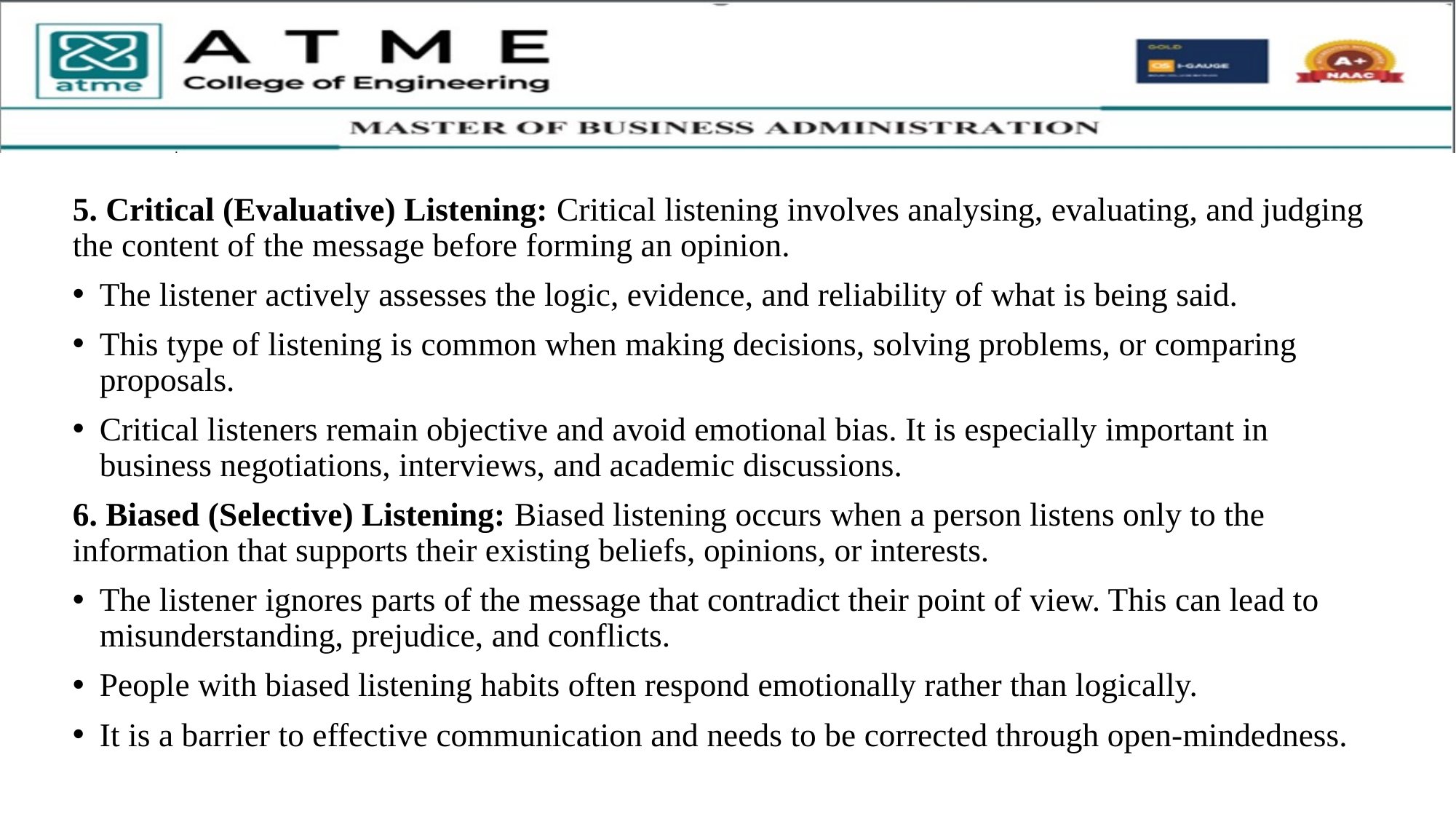

5. Critical (Evaluative) Listening: Critical listening involves analysing, evaluating, and judging the content of the message before forming an opinion.
The listener actively assesses the logic, evidence, and reliability of what is being said.
This type of listening is common when making decisions, solving problems, or comparing proposals.
Critical listeners remain objective and avoid emotional bias. It is especially important in business negotiations, interviews, and academic discussions.
6. Biased (Selective) Listening: Biased listening occurs when a person listens only to the information that supports their existing beliefs, opinions, or interests.
The listener ignores parts of the message that contradict their point of view. This can lead to misunderstanding, prejudice, and conflicts.
People with biased listening habits often respond emotionally rather than logically.
It is a barrier to effective communication and needs to be corrected through open-mindedness.